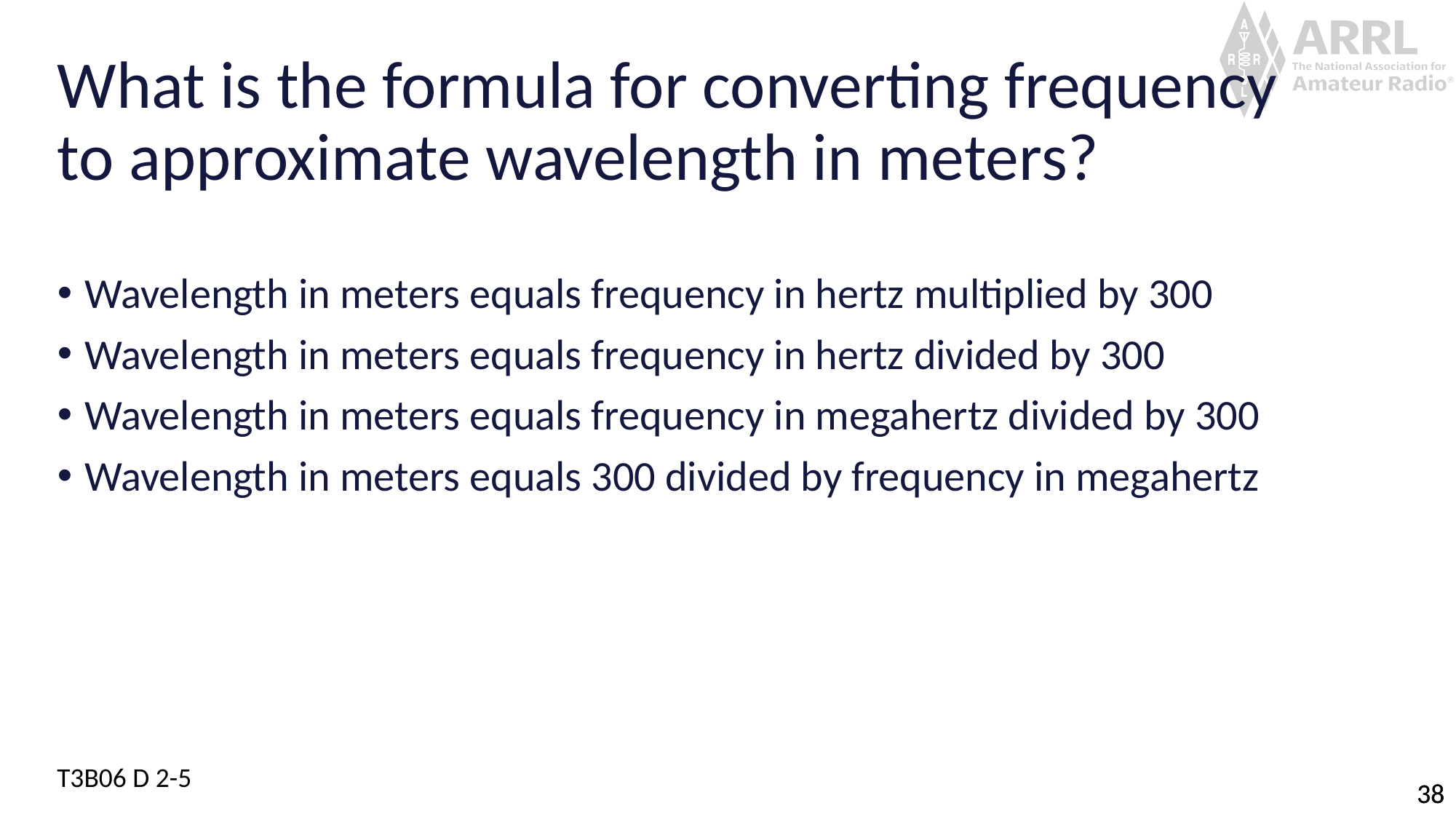

# What is the formula for converting frequency to approximate wavelength in meters?
Wavelength in meters equals frequency in hertz multiplied by 300
Wavelength in meters equals frequency in hertz divided by 300
Wavelength in meters equals frequency in megahertz divided by 300
Wavelength in meters equals 300 divided by frequency in megahertz
T3B06 D 2-5